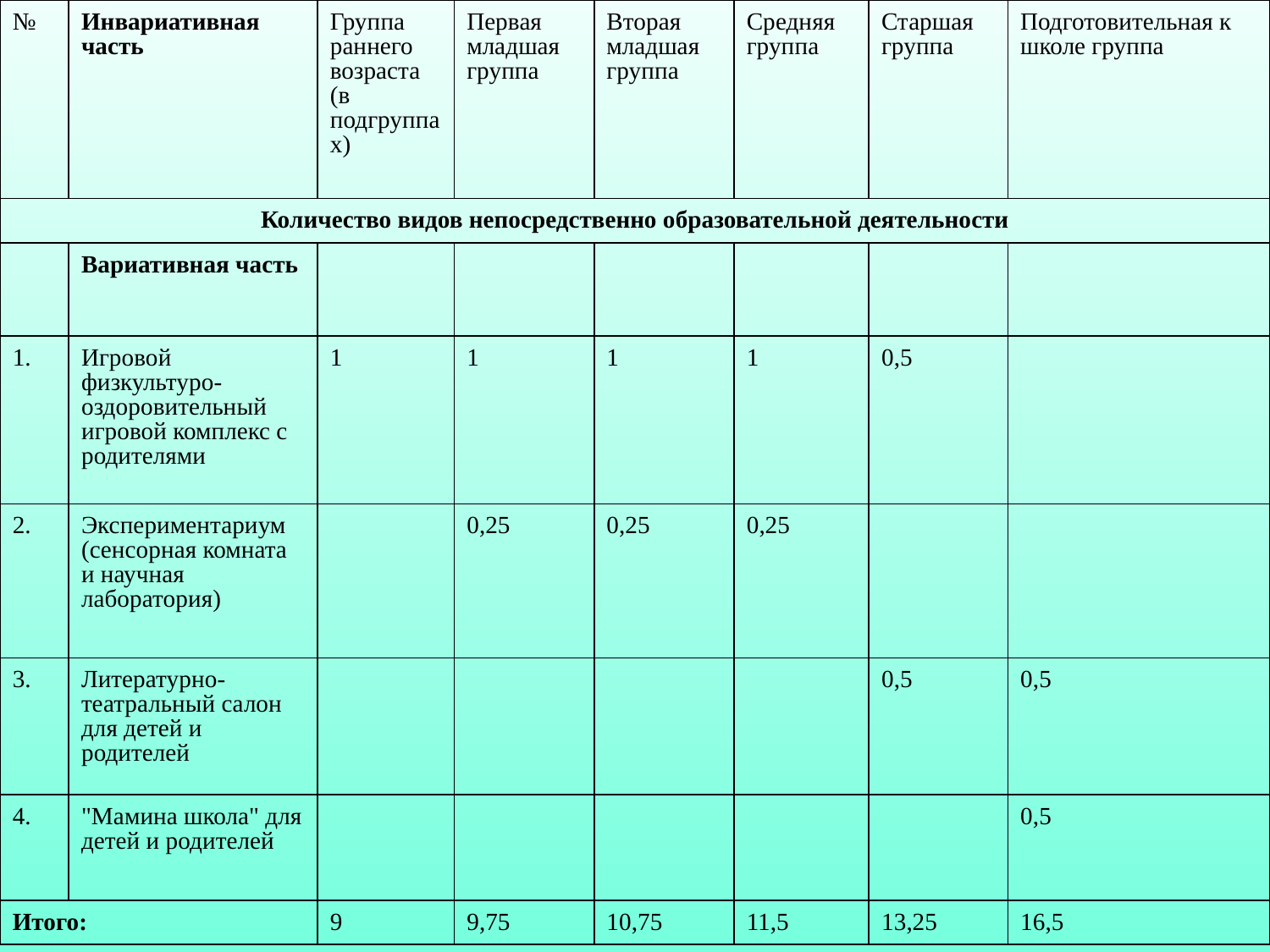

| № | Инвариативная часть | Группа раннего возраста (в подгруппах) | Первая младшая группа | Вторая младшая группа | Средняя группа | Старшая группа | Подготовительная к школе группа |
| --- | --- | --- | --- | --- | --- | --- | --- |
| Количество видов непосредственно образовательной деятельности |  |  |  |  |  |  |  |
|  | Вариативная часть |  |  |  |  |  |  |
| 1. | Игровой физкультуро-оздоровительный игровой комплекс с родителями | 1 | 1 | 1 | 1 | 0,5 |  |
| 2. | Экспериментариум (сенсорная комната и научная лаборатория) |  | 0,25 | 0,25 | 0,25 |  |  |
| 3. | Литературно-театральный салон для детей и родителей |  |  |  |  | 0,5 | 0,5 |
| 4. | "Мамина школа" для детей и родителей |  |  |  |  |  | 0,5 |
| Итого: |  | 9 | 9,75 | 10,75 | 11,5 | 13,25 | 16,5 |